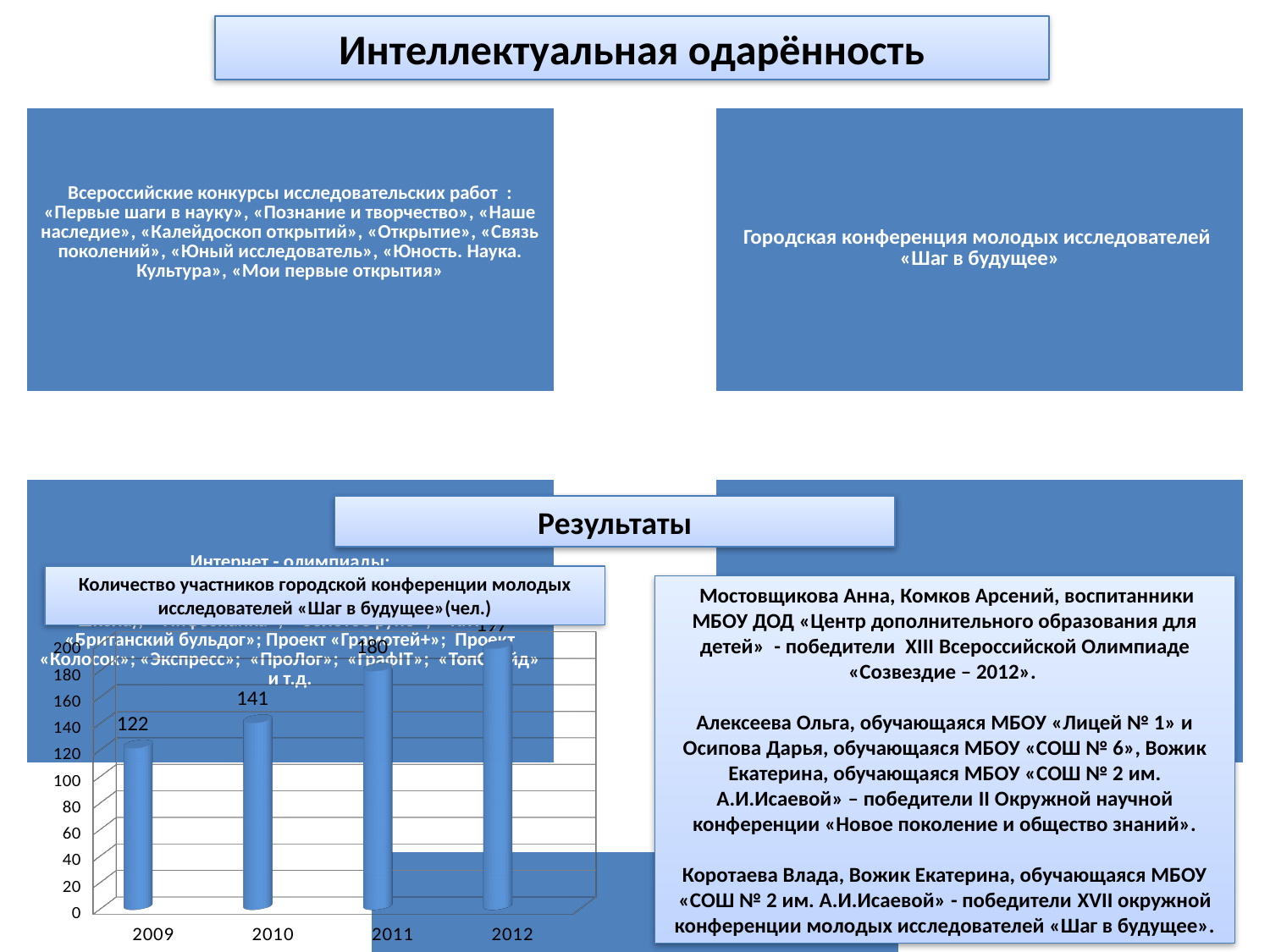

Интеллектуальная одарённость
Всероссийские конкурсы исследовательских работ  :
«Первые шаги в науку», «Познание и творчество», «Наше наследие», «Калейдоскоп открытий», «Открытие», «Связь поколений», «Юный исследователь», «Юность. Наука. Культура», «Мои первые открытия»
Городская конференция молодых исследователей
«Шаг в будущее»
Интернет - олимпиады:
Городская Декада технологии
Результаты
Количество участников городской конференции молодых исследователей «Шаг в будущее»(чел.)
 Мостовщикова Анна, Комков Арсений, воспитанники МБОУ ДОД «Центр дополнительного образования для детей»  - победители  XIII Всероссийской Олимпиаде «Созвездие – 2012».

Алексеева Ольга, обучающаяся МБОУ «Лицей № 1» и Осипова Дарья, обучающаяся МБОУ «СОШ № 6», Вожик Екатерина, обучающаяся МБОУ «СОШ № 2 им. А.И.Исаевой» – победители II Окружной научной конференции «Новое поколение и общество знаний».

Коротаева Влада, Вожик Екатерина, обучающаяся МБОУ «СОШ № 2 им. А.И.Исаевой» - победители XVII окружной конференции молодых исследователей «Шаг в будущее».

[unsupported chart]